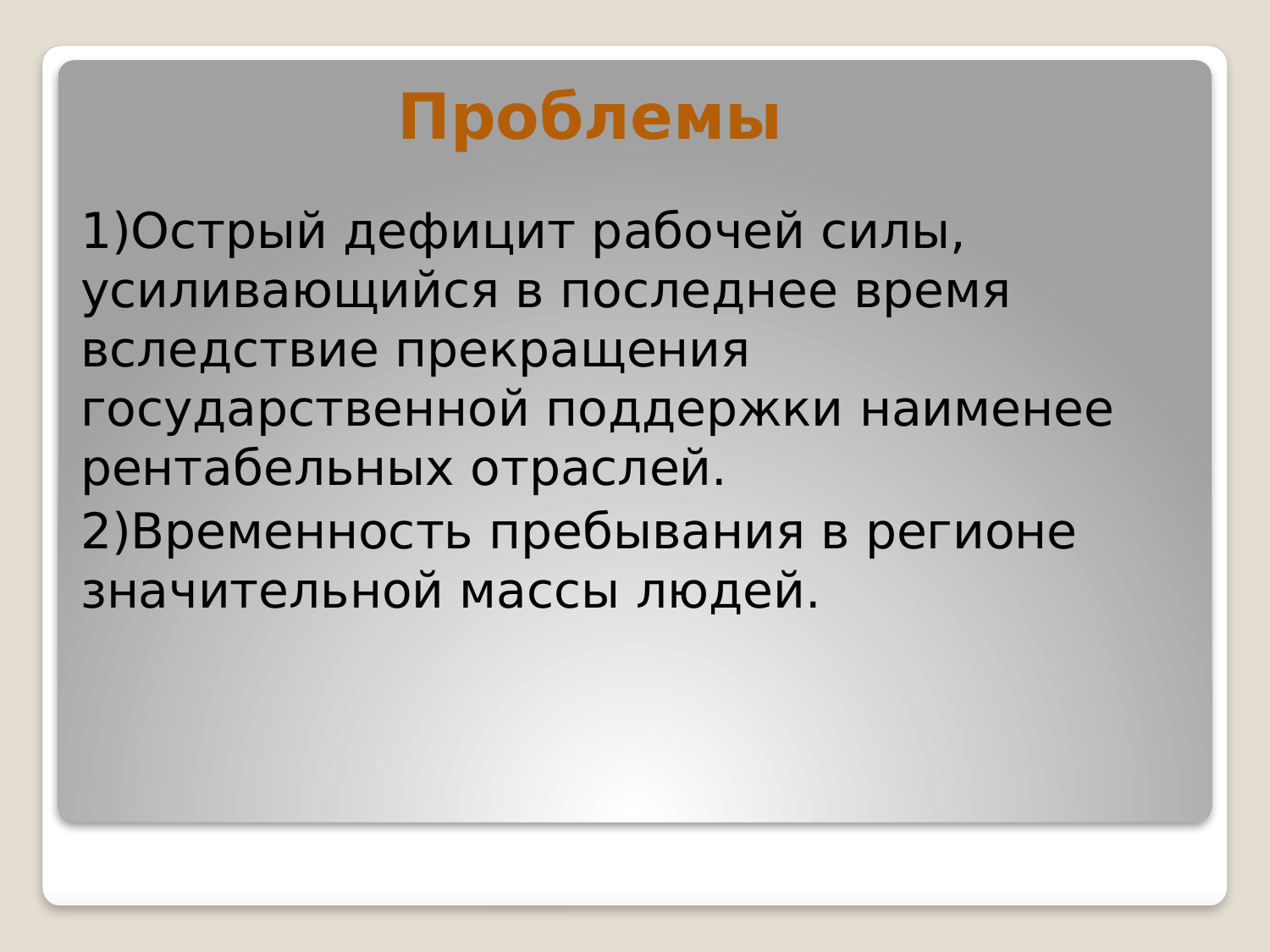

# Проблемы
1)Острый дефицит рабочей силы, усиливающийся в последнее время вследствие прекращения государственной поддержки наименее рентабельных отраслей.
2)Временность пребывания в регионе значительной массы людей.